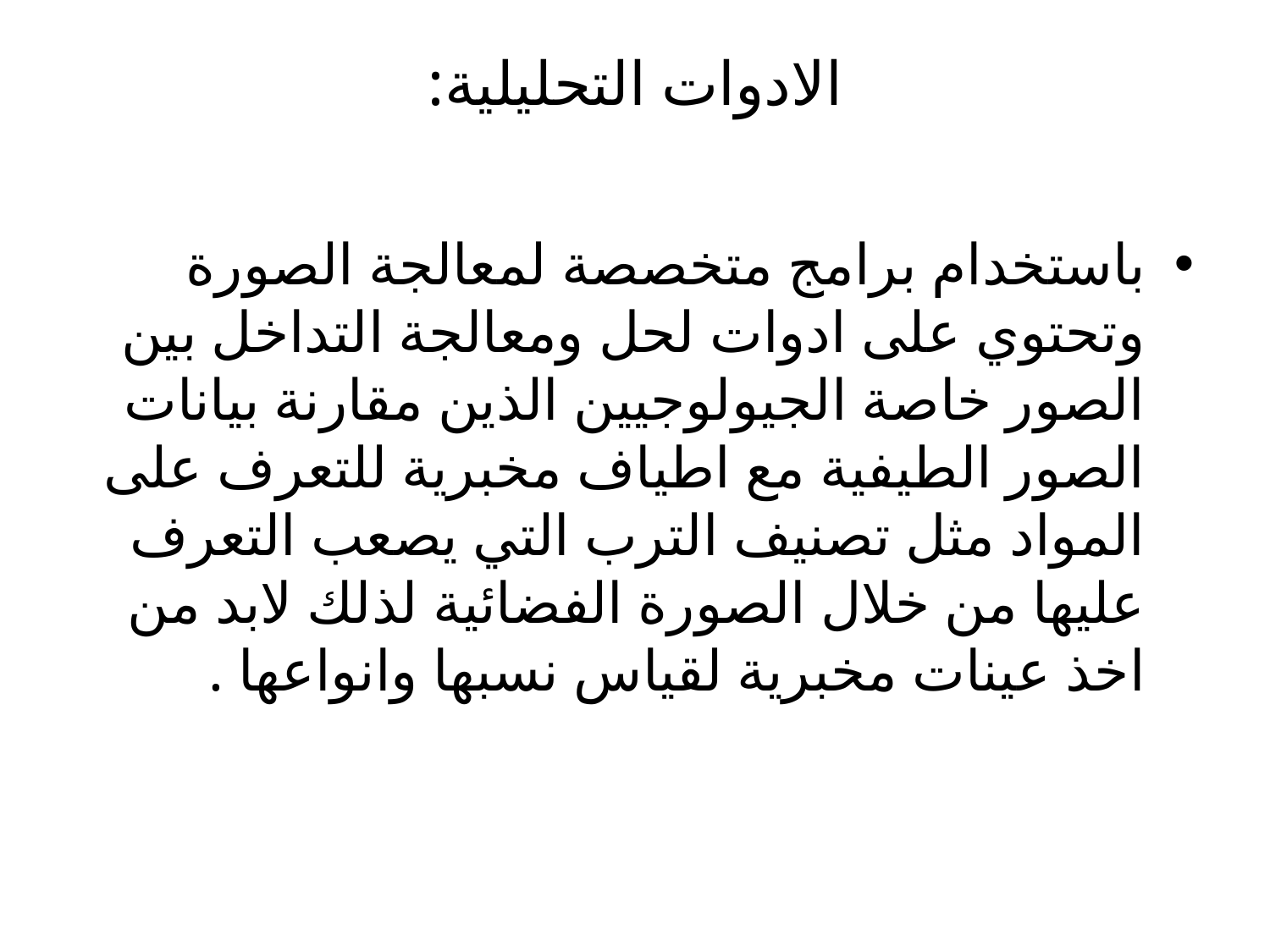

# الادوات التحليلية:
باستخدام برامج متخصصة لمعالجة الصورة وتحتوي على ادوات لحل ومعالجة التداخل بين الصور خاصة الجيولوجيين الذين مقارنة بيانات الصور الطيفية مع اطياف مخبرية للتعرف على المواد مثل تصنيف الترب التي يصعب التعرف عليها من خلال الصورة الفضائية لذلك لابد من اخذ عينات مخبرية لقياس نسبها وانواعها .